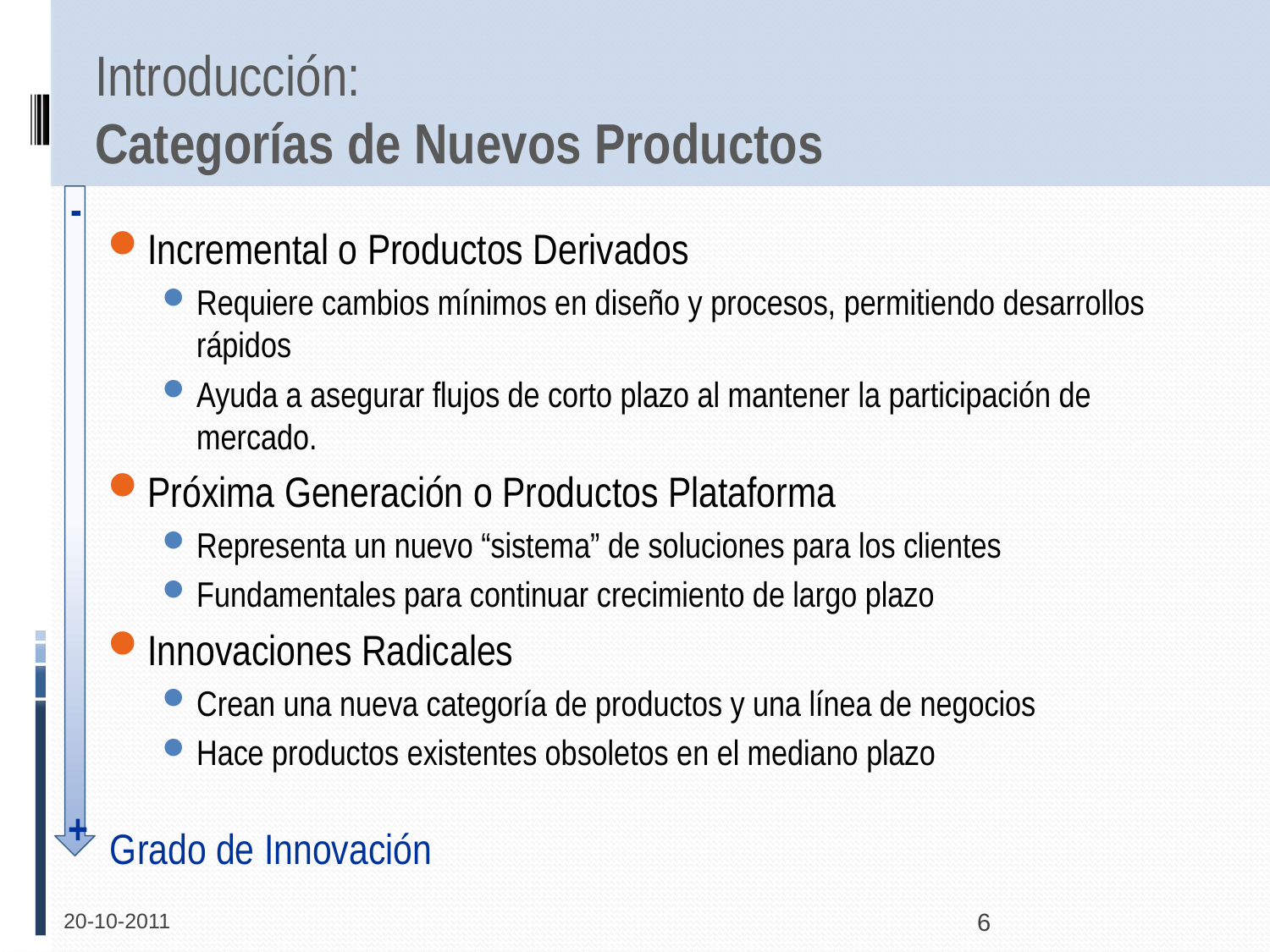

# Introducción: Categorías de Nuevos Productos
-

Incremental o Productos Derivados
Requiere cambios mínimos en diseño y procesos, permitiendo desarrollos rápidos
Ayuda a asegurar flujos de corto plazo al mantener la participación de mercado.
Próxima Generación o Productos Plataforma
Representa un nuevo “sistema” de soluciones para los clientes
Fundamentales para continuar crecimiento de largo plazo
Innovaciones Radicales
Crean una nueva categoría de productos y una línea de negocios
Hace productos existentes obsoletos en el mediano plazo

+
Grado de Innovación
20-10-2011
6